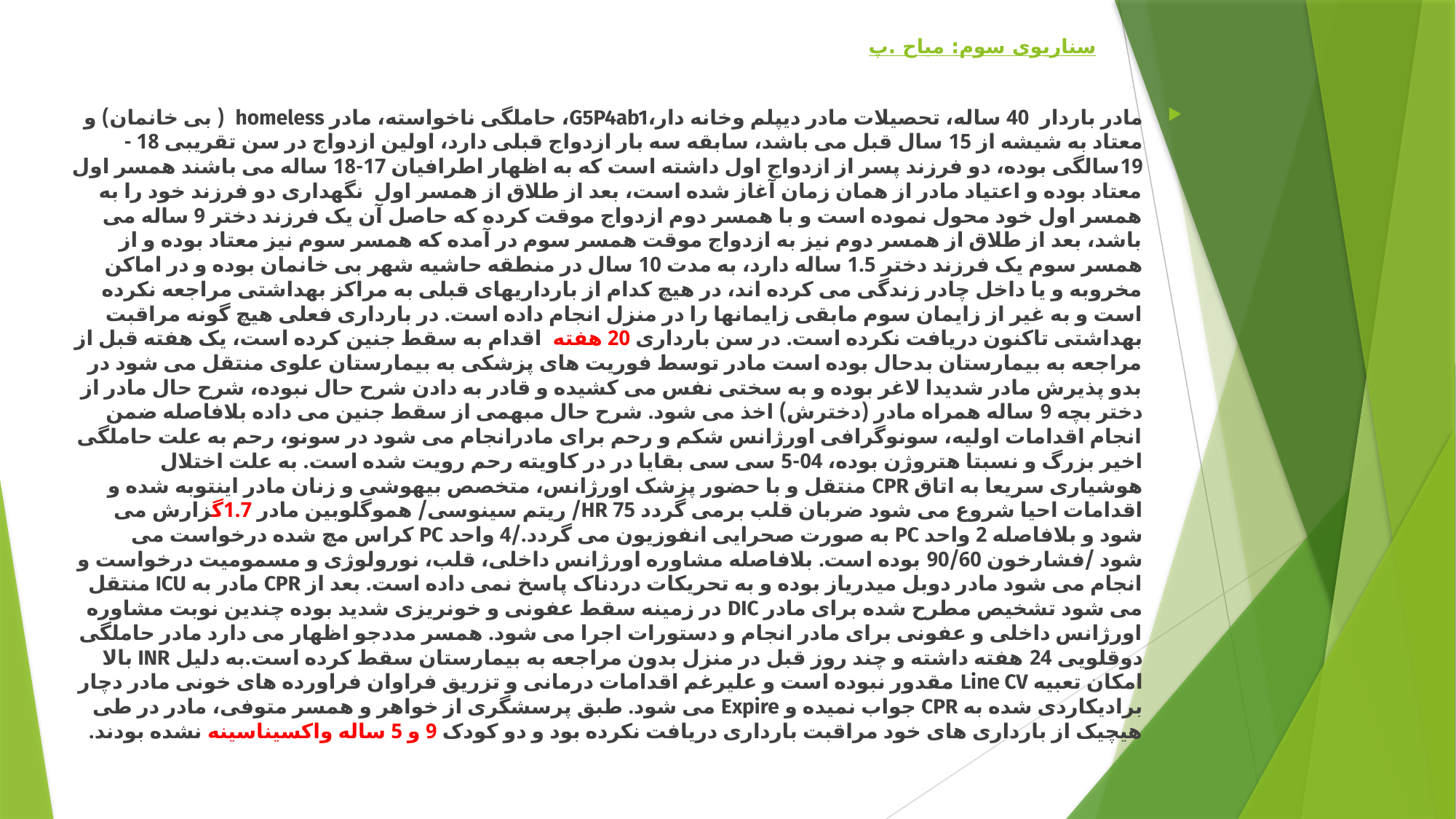

# سناریوی سوم: مباح .پ
مادر باردار  40 ساله، تحصیلات مادر دیپلم وخانه دار،G5P4ab1، حاملگی ناخواسته، مادر homeless  ( بی خانمان) و معتاد به شیشه از 15 سال قبل می باشد، سابقه سه بار ازدواج قبلی دارد، اولین ازدواج در سن تقریبی 18 -19سالگی بوده، دو فرزند پسر از ازدواج اول داشته است که به اظهار اطرافیان 17-18 ساله می باشند همسر اول معتاد بوده و اعتیاد مادر از همان زمان آغاز شده است، بعد از طلاق از همسر اول  نگهداری دو فرزند خود را به همسر اول خود محول نموده است و با همسر دوم ازدواج موقت کرده که حاصل آن یک فرزند دختر 9 ساله می باشد، بعد از طلاق از همسر دوم نیز به ازدواج موقت همسر سوم در آمده که همسر سوم نیز معتاد بوده و از همسر سوم یک فرزند دختر 1.5 ساله دارد، به مدت 10 سال در منطقه حاشیه شهر بی خانمان بوده و در اماکن مخروبه و یا داخل چادر زندگی می کرده اند، در هیچ کدام از بارداریهای قبلی به مراکز بهداشتی مراجعه نکرده است و به غیر از زایمان سوم مابقی زایمانها را در منزل انجام داده است. در بارداری فعلی هیچ گونه مراقبت بهداشتی تاکنون دریافت نکرده است. در سن بارداری 20 هفته  اقدام به سقط جنین کرده است، یک هفته قبل از مراجعه به بیمارستان بدحال بوده است مادر توسط فوریت های پزشکی به بیمارستان علوی منتقل می شود در بدو پذیرش مادر شدیدا لاغر بوده و به سختی نفس می کشیده و قادر به دادن شرح حال نبوده، شرح حال مادر از دختر بچه 9 ساله همراه مادر (دخترش) اخذ می شود. شرح حال مبهمی از سقط جنین می داده بلافاصله ضمن انجام اقدامات اولیه، سونوگرافی اورژانس شکم و رحم برای مادرانجام می شود در سونو، رحم به علت حاملگی اخیر بزرگ و نسبتا هتروژن بوده، 04-5 سی سی بقایا در در کاویته رحم رویت شده است. به علت اختلال هوشیاری سریعا به اتاق CPR منتقل و با حضور پزشک اورژانس، متخصص بیهوشی و زنان مادر اینتوبه شده و اقدامات احیا شروع می شود ضربان قلب برمی گردد 75 HR/ ریتم سینوسی/ هموگلوبین مادر 1.7گزارش می شود و بلافاصله 2 واحد PC به صورت صحرایی انفوزیون می گردد./4 واحد PC کراس مچ شده درخواست می شود /فشارخون 90/60 بوده است. بلافاصله مشاوره اورژانس داخلی، قلب، نورولوژی و مسمومیت درخواست و انجام می شود مادر دوبل میدریاز بوده و به تحریکات دردناک پاسخ نمی داده است. بعد از CPR مادر به ICU منتقل می شود تشخیص مطرح شده برای مادر DIC در زمینه سقط عفونی و خونریزی شدید بوده چندین نوبت مشاوره اورژانس داخلی و عفونی برای مادر انجام و دستورات اجرا می شود. همسر مددجو اظهار می دارد مادر حاملگی دوقلویی 24 هفته داشته و چند روز قبل در منزل بدون مراجعه به بیمارستان سقط کرده است.به دلیل INR بالا امکان تعبیه Line CV مقدور نبوده است و علیرغم اقدامات درمانی و تزریق فراوان فراورده های خونی مادر دچار برادیکاردی شده به CPR جواب نمیده و Expire می شود. طبق پرسشگری از خواهر و همسر متوفی، مادر در طی هیچیک از بارداری های خود مراقبت بارداری دریافت نکرده بود و دو کودک 9 و 5 ساله واکسیناسینه نشده بودند.